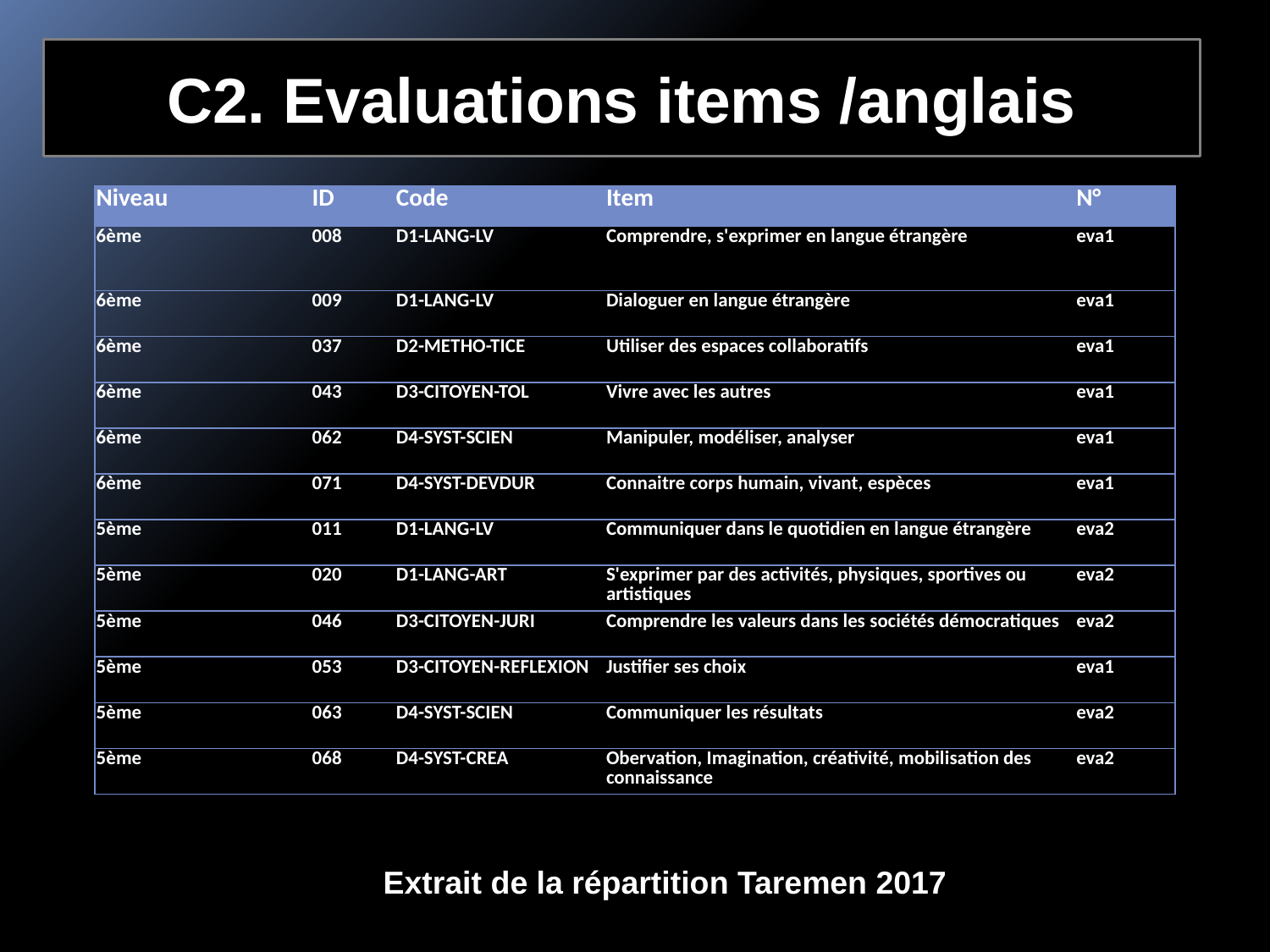

C2. Evaluations items /anglais

| Niveau | ID | Code | Item | N° |
| --- | --- | --- | --- | --- |
| 6ème | 008 | D1-LANG-LV | Comprendre, s'exprimer en langue étrangère | eva1 |
| 6ème | 009 | D1-LANG-LV | Dialoguer en langue étrangère | eva1 |
| 6ème | 037 | D2-METHO-TICE | Utiliser des espaces collaboratifs | eva1 |
| 6ème | 043 | D3-CITOYEN-TOL | Vivre avec les autres | eva1 |
| 6ème | 062 | D4-SYST-SCIEN | Manipuler, modéliser, analyser | eva1 |
| 6ème | 071 | D4-SYST-DEVDUR | Connaitre corps humain, vivant, espèces | eva1 |
| 5ème | 011 | D1-LANG-LV | Communiquer dans le quotidien en langue étrangère | eva2 |
| 5ème | 020 | D1-LANG-ART | S'exprimer par des activités, physiques, sportives ou artistiques | eva2 |
| 5ème | 046 | D3-CITOYEN-JURI | Comprendre les valeurs dans les sociétés démocratiques | eva2 |
| 5ème | 053 | D3-CITOYEN-REFLEXION | Justifier ses choix | eva1 |
| 5ème | 063 | D4-SYST-SCIEN | Communiquer les résultats | eva2 |
| 5ème | 068 | D4-SYST-CREA | Obervation, Imagination, créativité, mobilisation des connaissance | eva2 |
Extrait de la répartition Taremen 2017